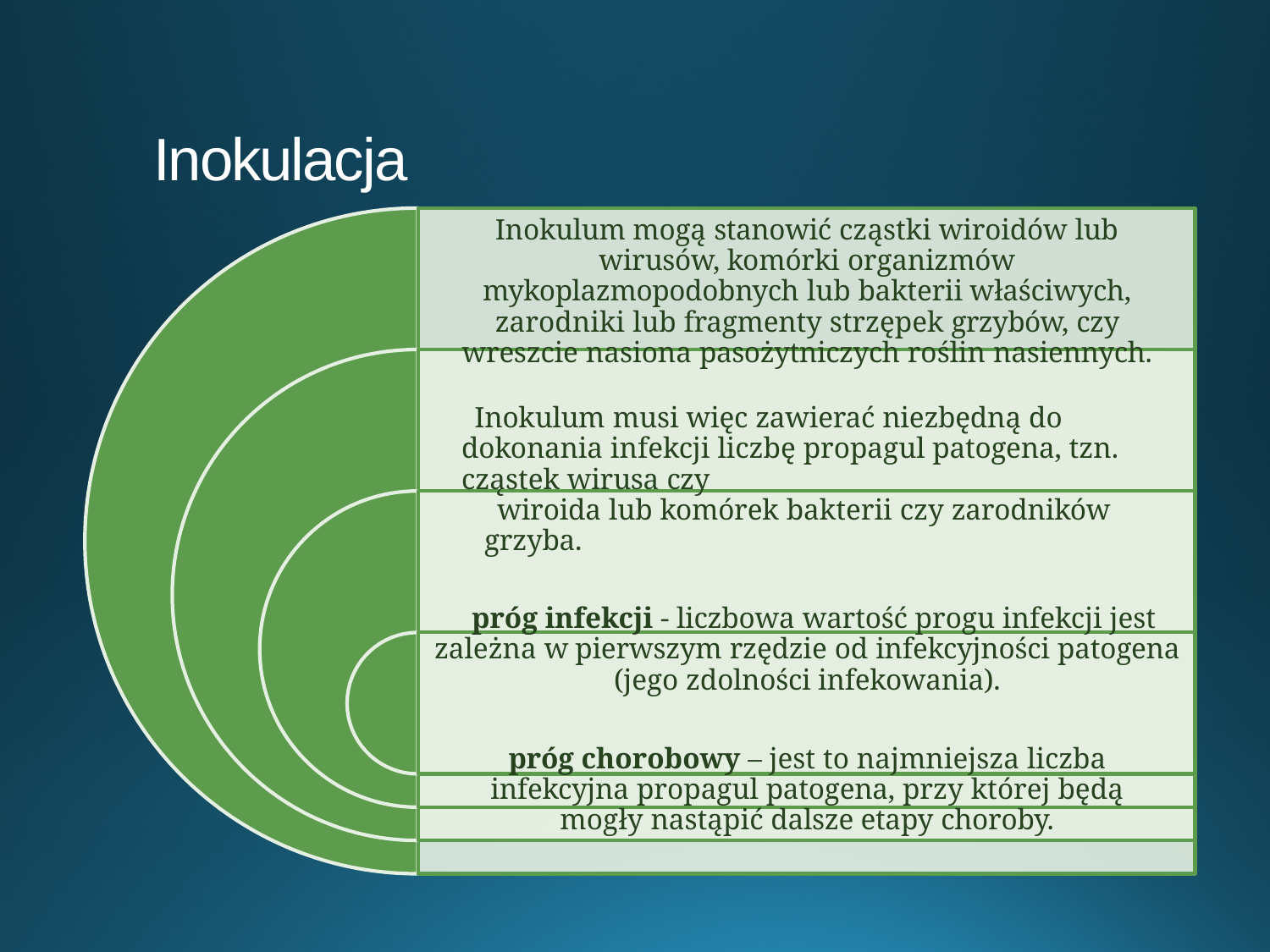

# Inokulacja

Inokulum mogą stanowić cząstki wiroidów lub wirusów, komórki organizmów mykoplazmopodobnych lub bakterii właściwych, zarodniki lub fragmenty strzępek grzybów, czy wreszcie nasiona pasożytniczych roślin nasiennych.
Inokulum musi więc zawierać niezbędną do dokonania infekcji liczbę propagul patogena, tzn. cząstek wirusa czy
wiroida lub komórek bakterii czy zarodników grzyba.

próg infekcji - liczbowa wartość progu infekcji jest zależna w pierwszym rzędzie od infekcyjności patogena (jego zdolności infekowania).

próg chorobowy – jest to najmniejsza liczba infekcyjna propagul patogena, przy której będą mogły nastąpić dalsze etapy choroby.